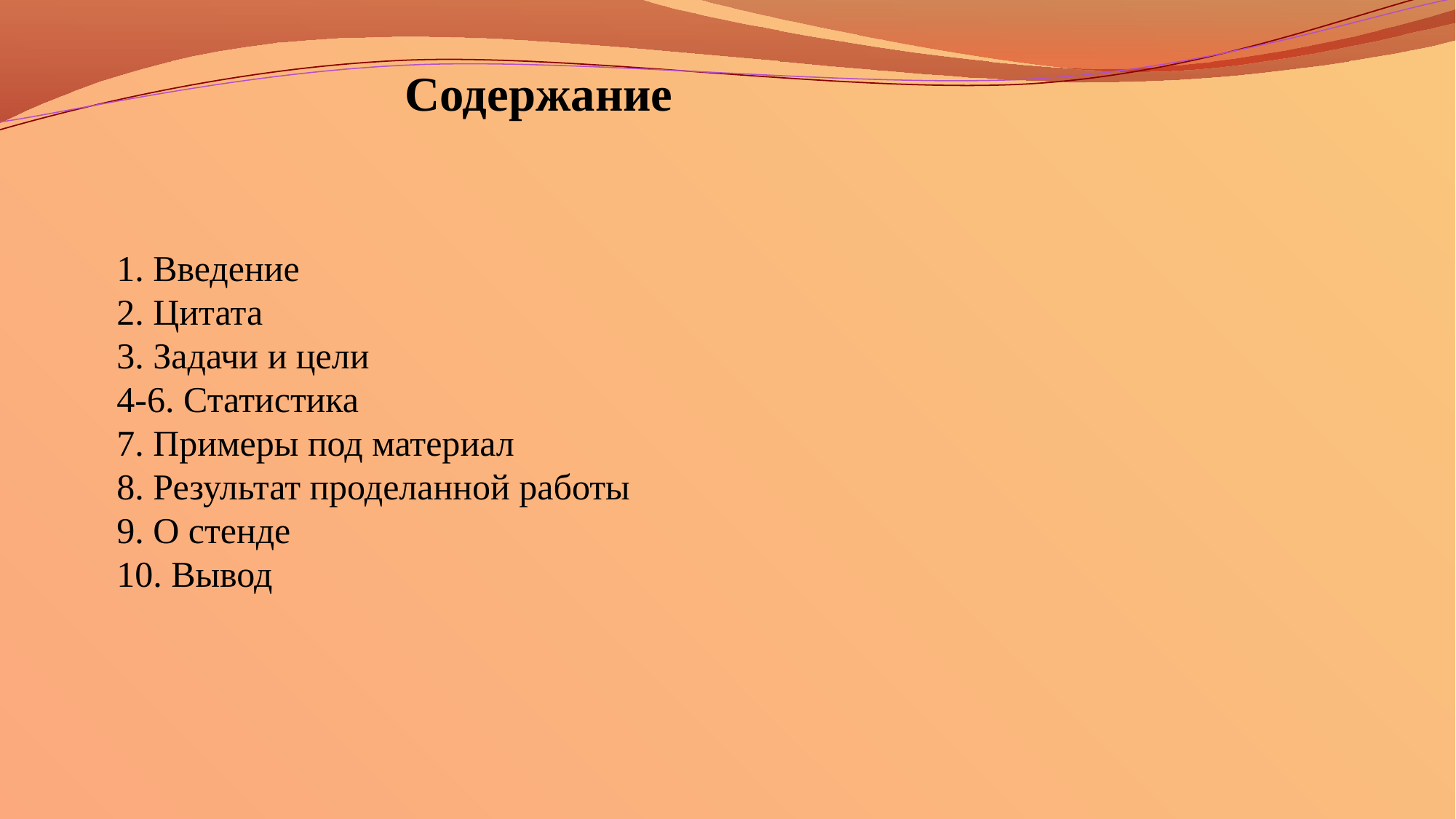

Содержание
1. Введение
2. Цитата
3. Задачи и цели
4-6. Статистика
7. Примеры под материал
8. Результат проделанной работы
9. О стенде
10. Вывод